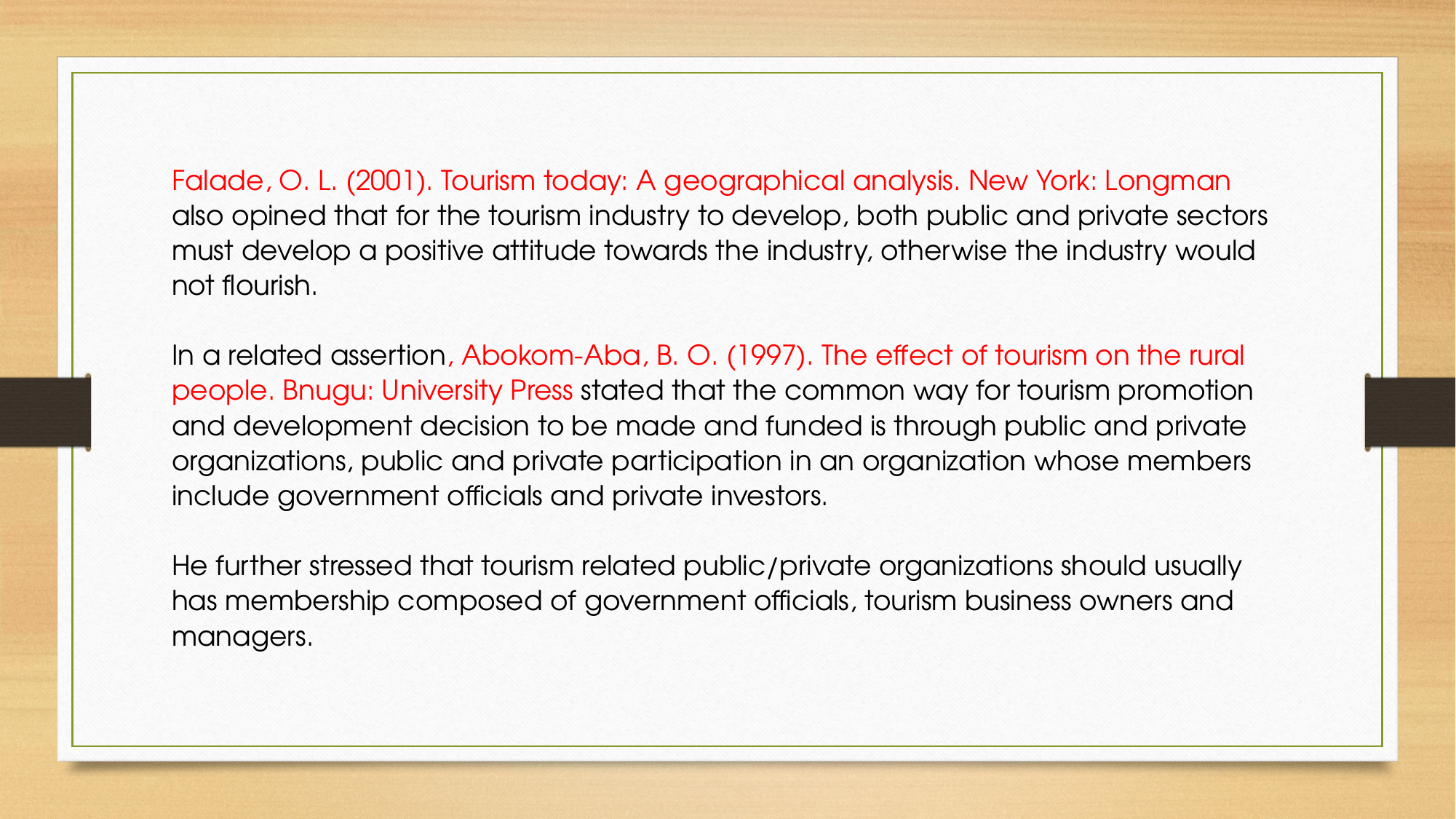

Falade, O. L. (2001). Tourism today: A geographical analysis. New York: Longman also opined that for the tourism industry to develop, both public and private sectors must develop a positive attitude towards the industry, otherwise the industry would not flourish.

In a related assertion, Abokom-Aba, B. O. (1997). The effect of tourism on the rural people. Bnugu: University Press stated that the common way for tourism promotion and development decision to be made and funded is through public and private organizations, public and private participation in an organization whose members include government officials and private investors.

He further stressed that tourism related public/private organizations should usually has membership composed of government officials, tourism business owners and managers.